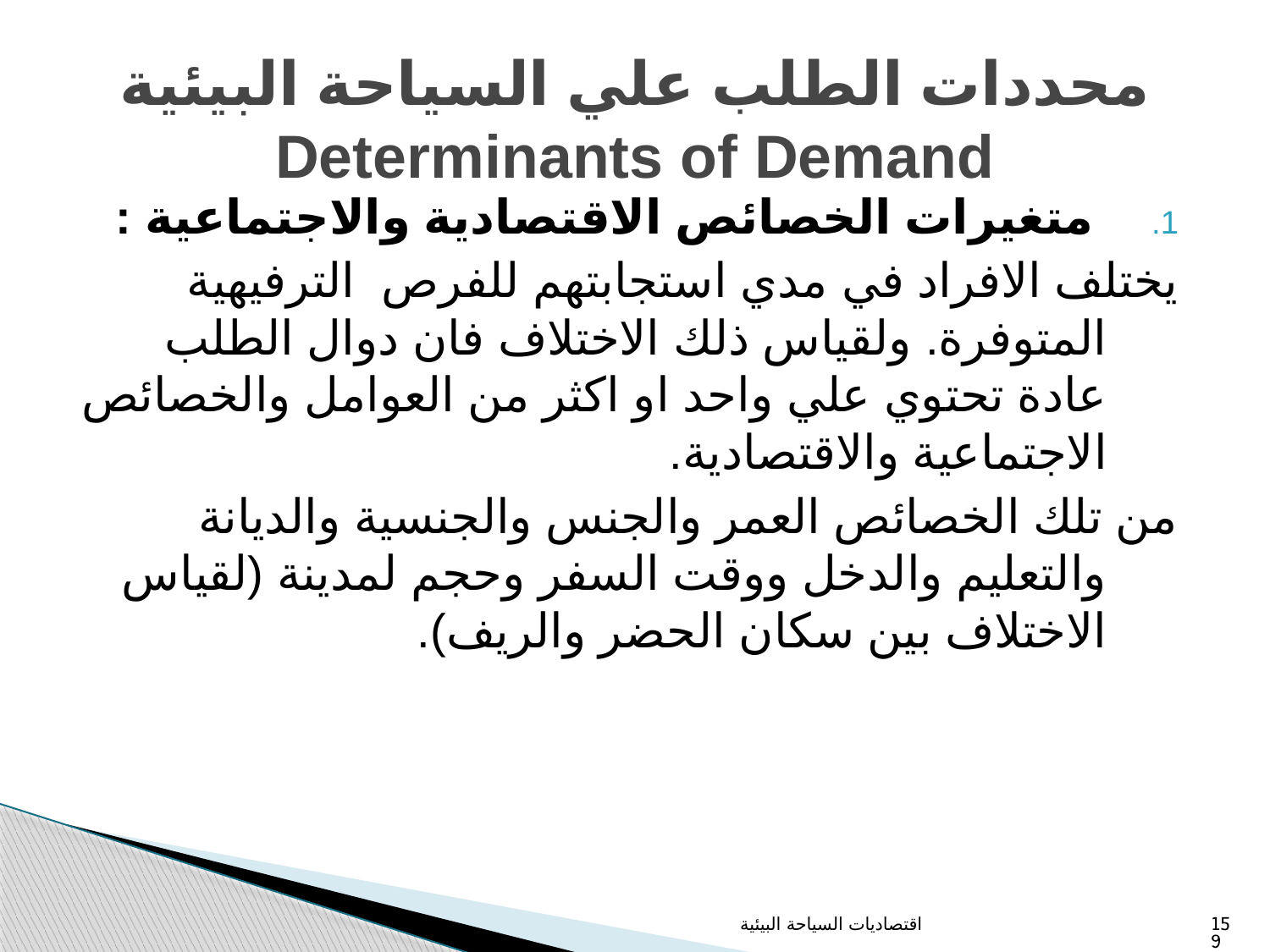

# محددات الطلب علي السياحة البيئية Determinants of Demand
 متغيرات الخصائص الاقتصادية والاجتماعية :
يختلف الافراد في مدي استجابتهم للفرص  الترفيهية المتوفرة. ولقياس ذلك الاختلاف فان دوال الطلب عادة تحتوي علي واحد او اكثر من العوامل والخصائص الاجتماعية والاقتصادية.
من تلك الخصائص العمر والجنس والجنسية والديانة والتعليم والدخل ووقت السفر وحجم لمدينة (لقياس الاختلاف بين سكان الحضر والريف).
اقتصاديات السياحة البيئية
159